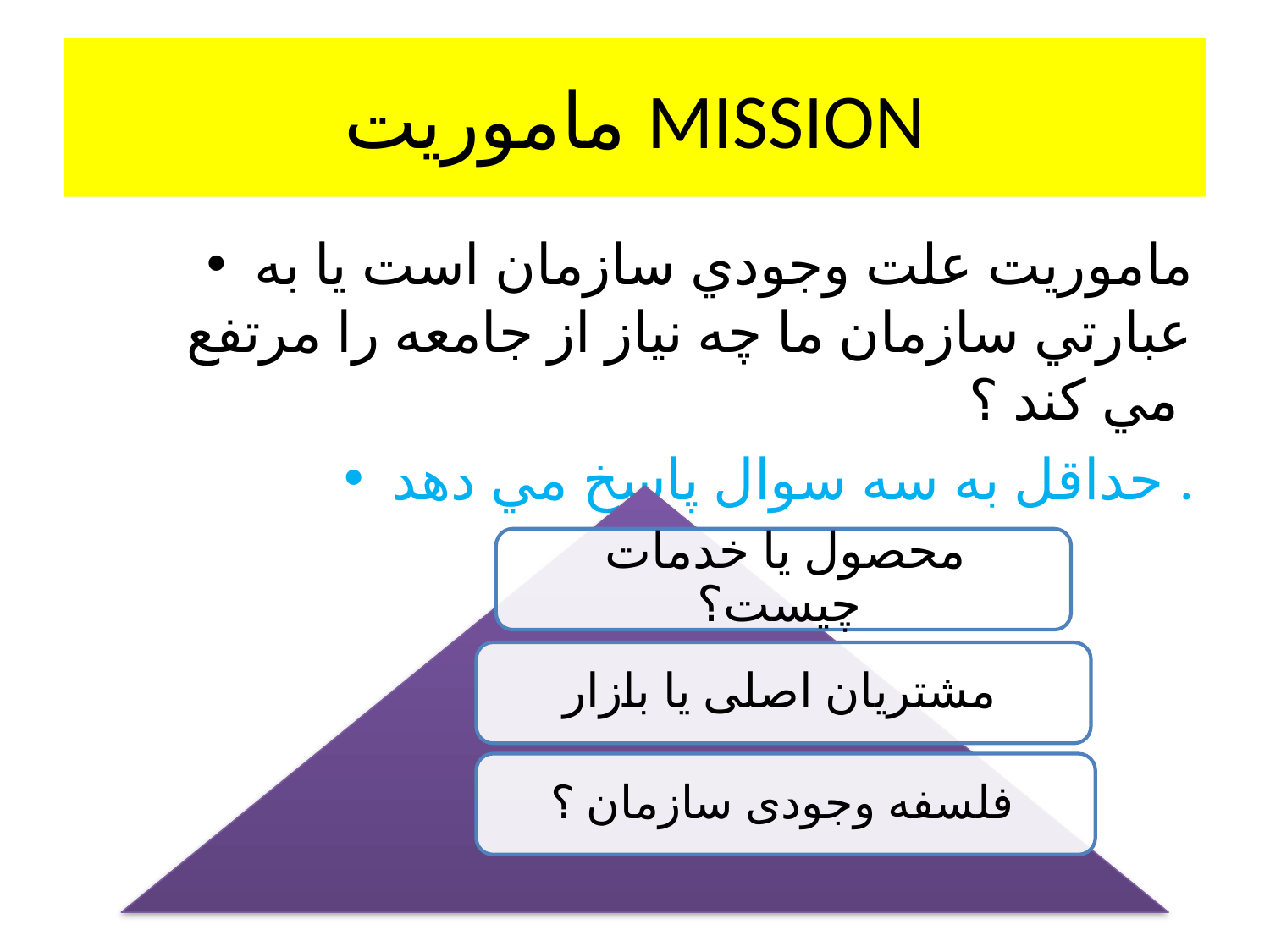

# ماموريت MISSION
ماموريت علت وجودي سازمان است يا به عبارتي سازمان ما چه نياز از جامعه را مرتفع مي كند ؟
حداقل به سه سوال پاسخ مي دهد .

محصول یا خدمات چیست؟
مشتریان اصلی یا بازار
فلسفه وجودی سازمان ؟